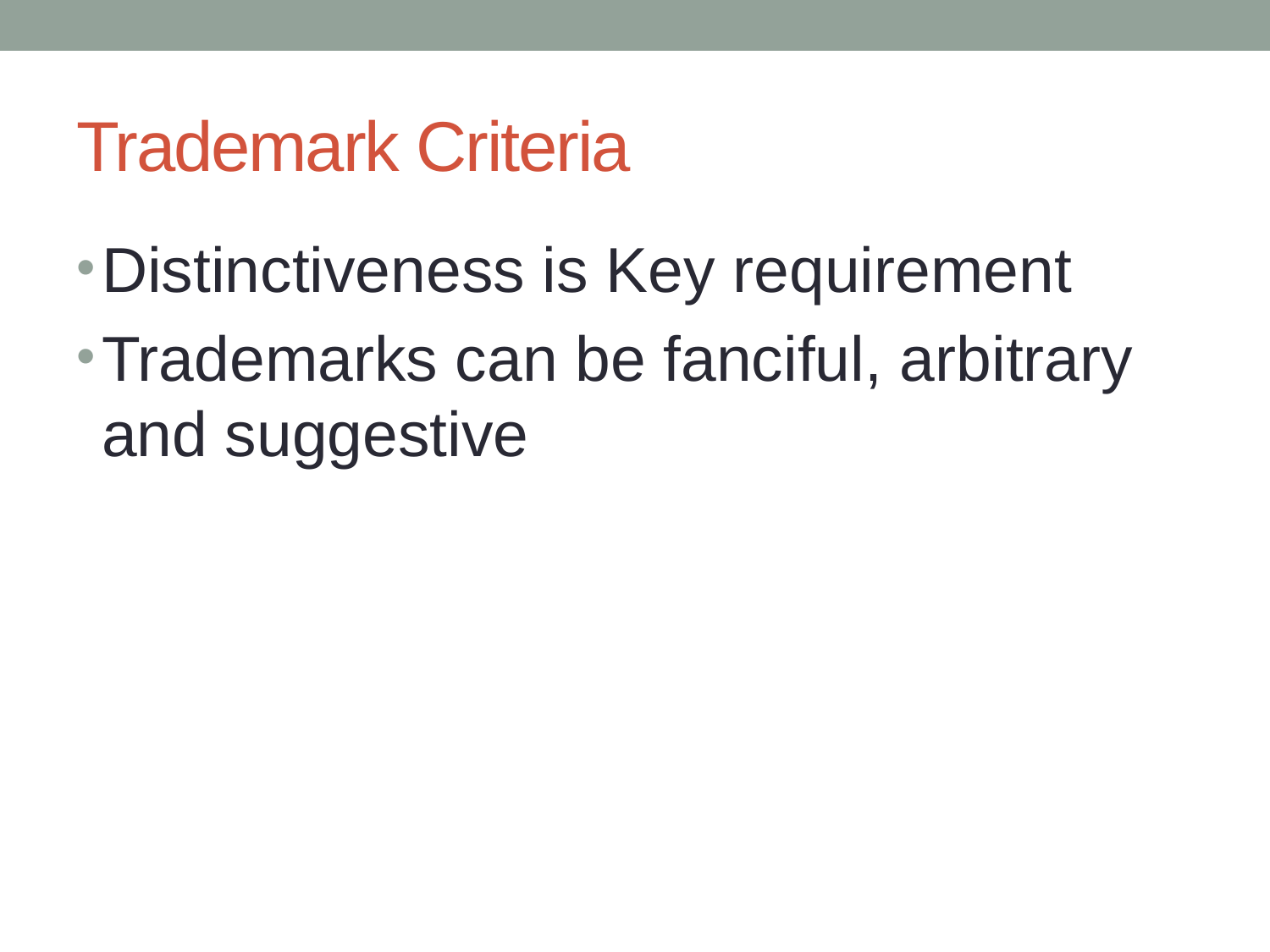

# Trademark Criteria
Distinctiveness is Key requirement
Trademarks can be fanciful, arbitrary and suggestive